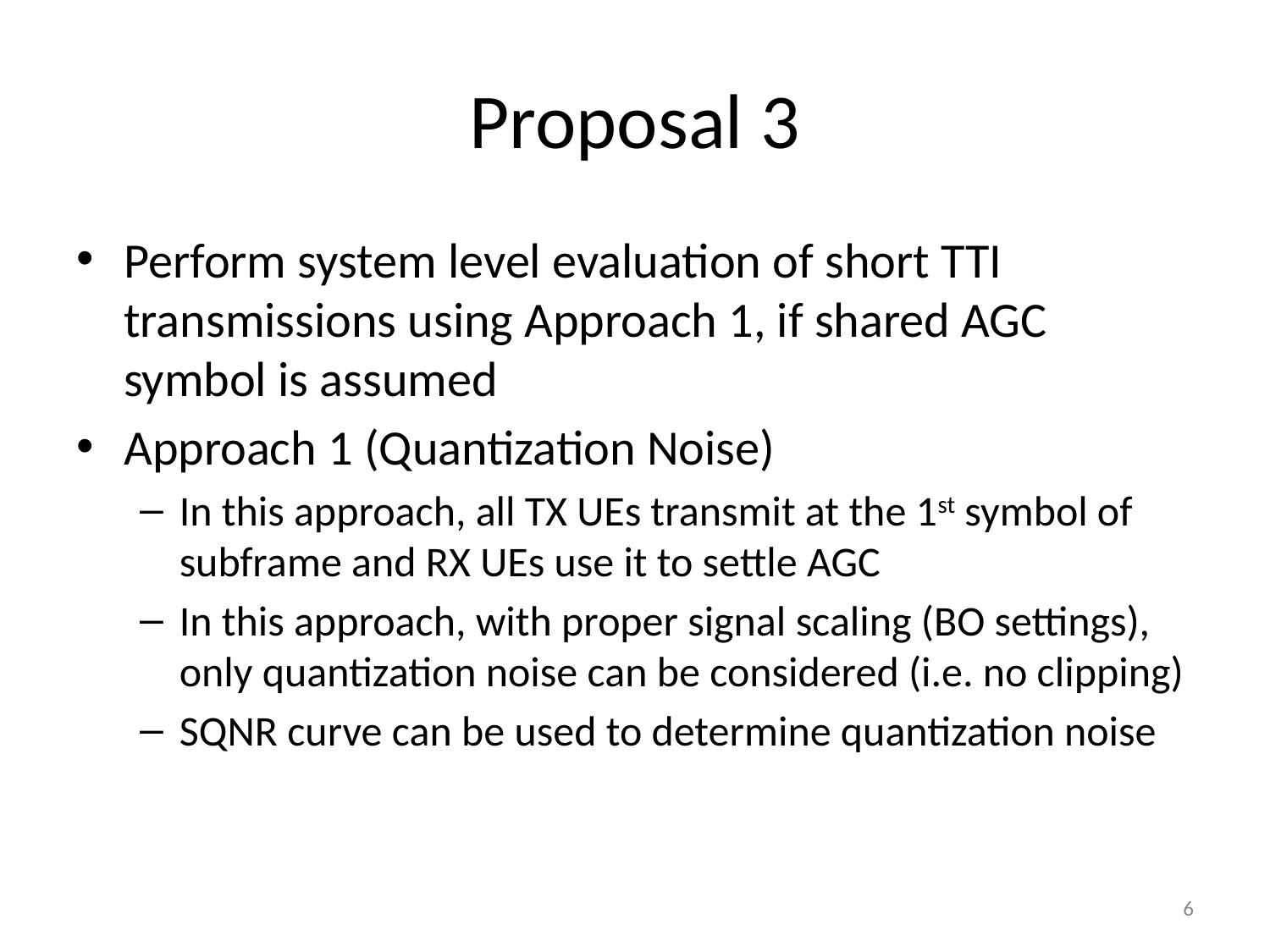

# Proposal 3
Perform system level evaluation of short TTI transmissions using Approach 1, if shared AGC symbol is assumed
Approach 1 (Quantization Noise)
In this approach, all TX UEs transmit at the 1st symbol of subframe and RX UEs use it to settle AGC
In this approach, with proper signal scaling (BO settings), only quantization noise can be considered (i.e. no clipping)
SQNR curve can be used to determine quantization noise

6